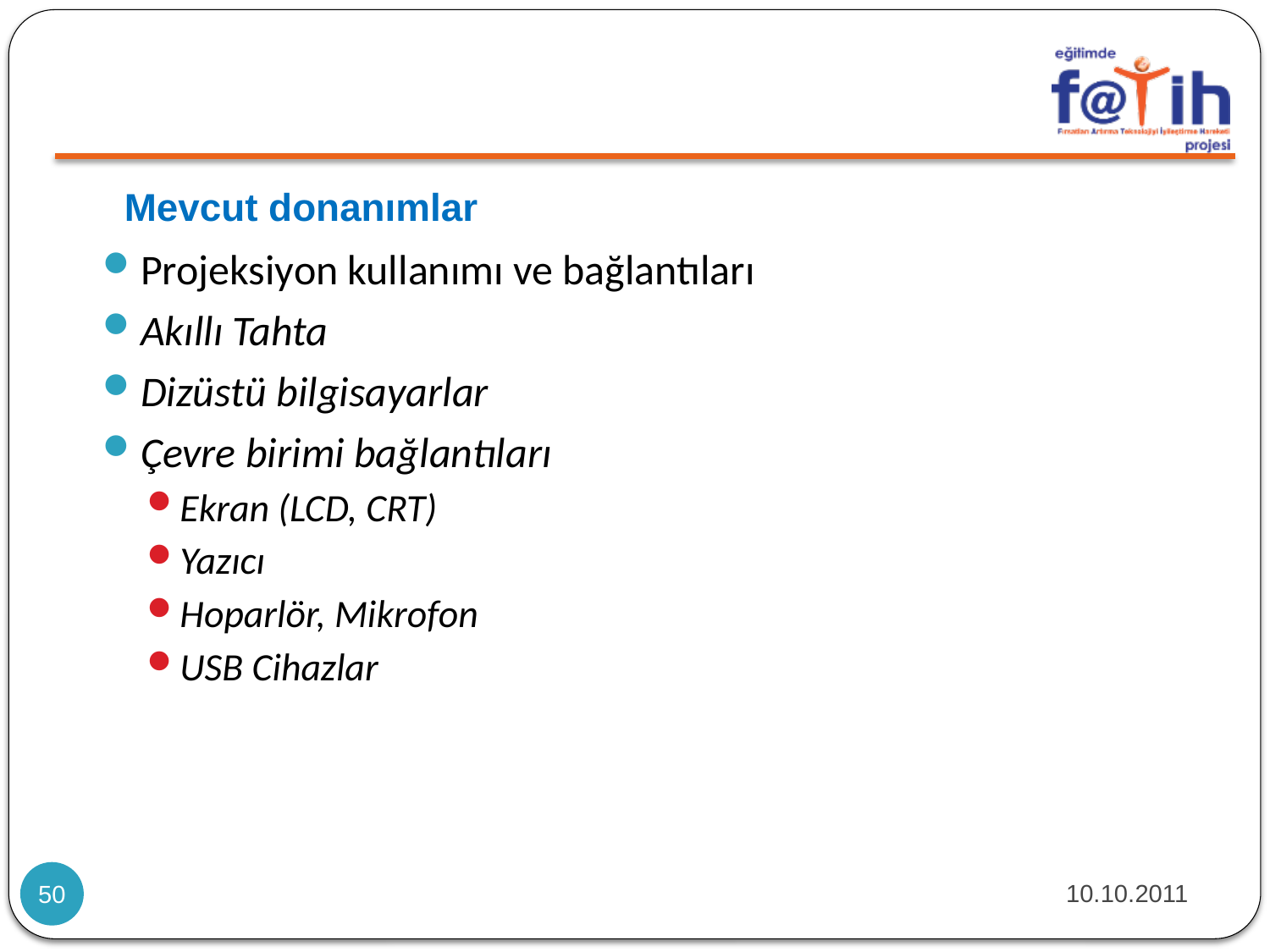

#
Mevcut donanımlar
Projeksiyon kullanımı ve bağlantıları
Akıllı Tahta
Dizüstü bilgisayarlar
Çevre birimi bağlantıları
Ekran (LCD, CRT)
Yazıcı
Hoparlör, Mikrofon
USB Cihazlar
10.10.2011
50